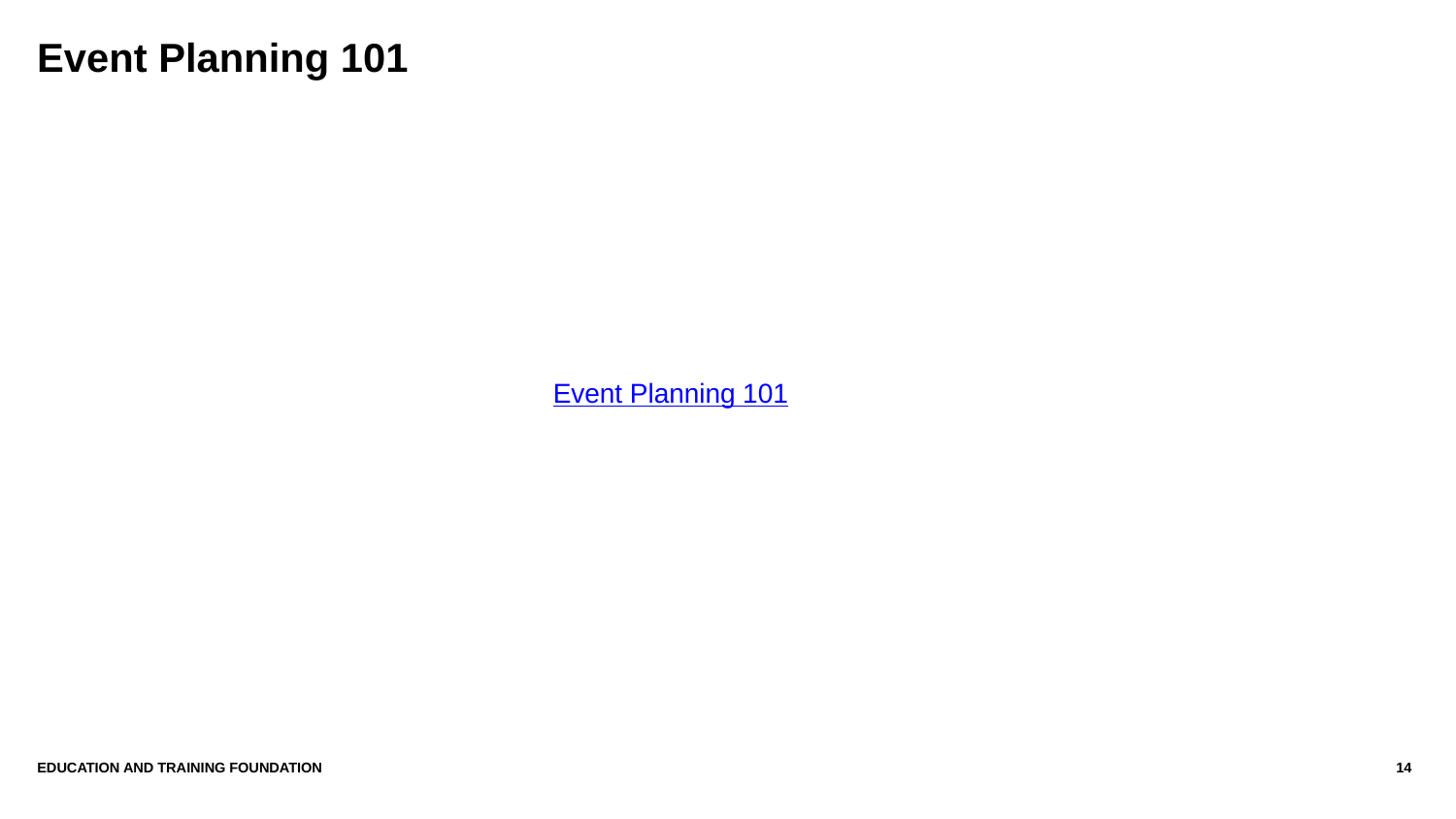

# Event Planning 101
Event Planning 101
Education and Training Foundation
14